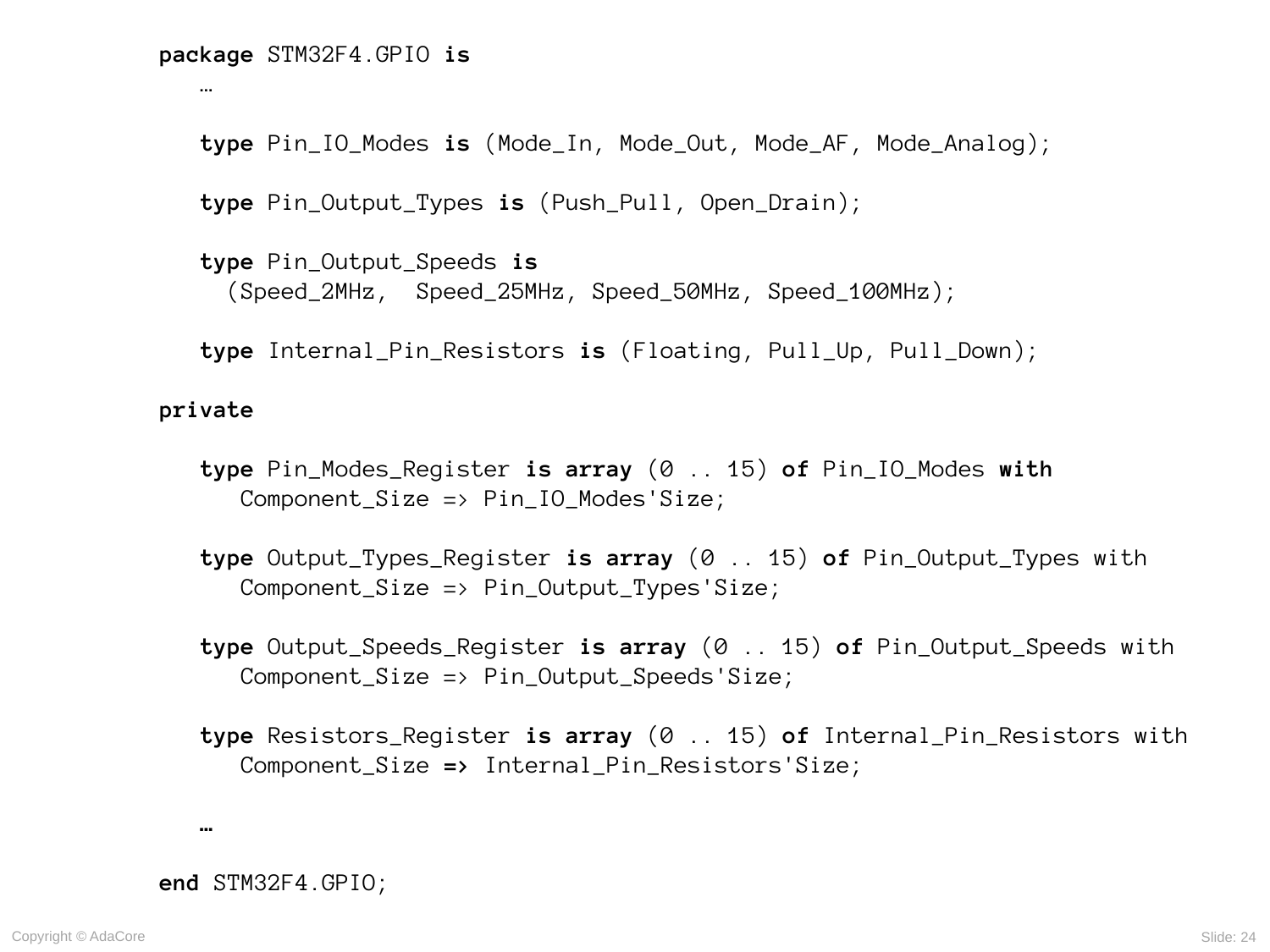

package STM32F4.GPIO is
   …

   type Pin_IO_Modes is (Mode_In, Mode_Out, Mode_AF, Mode_Analog);

   type Pin_Output_Types is (Push_Pull, Open_Drain);

   type Pin_Output_Speeds is
     (Speed_2MHz,  Speed_25MHz, Speed_50MHz, Speed_100MHz);

   type Internal_Pin_Resistors is (Floating, Pull_Up, Pull_Down);

private

   type Pin_Modes_Register is array (0 .. 15) of Pin_IO_Modes with
      Component_Size => Pin_IO_Modes'Size;

   type Output_Types_Register is array (0 .. 15) of Pin_Output_Types with
      Component_Size => Pin_Output_Types'Size;

   type Output_Speeds_Register is array (0 .. 15) of Pin_Output_Speeds with
      Component_Size => Pin_Output_Speeds'Size;

   type Resistors_Register is array (0 .. 15) of Internal_Pin_Resistors with
      Component_Size => Internal_Pin_Resistors'Size;

   …

end STM32F4.GPIO;